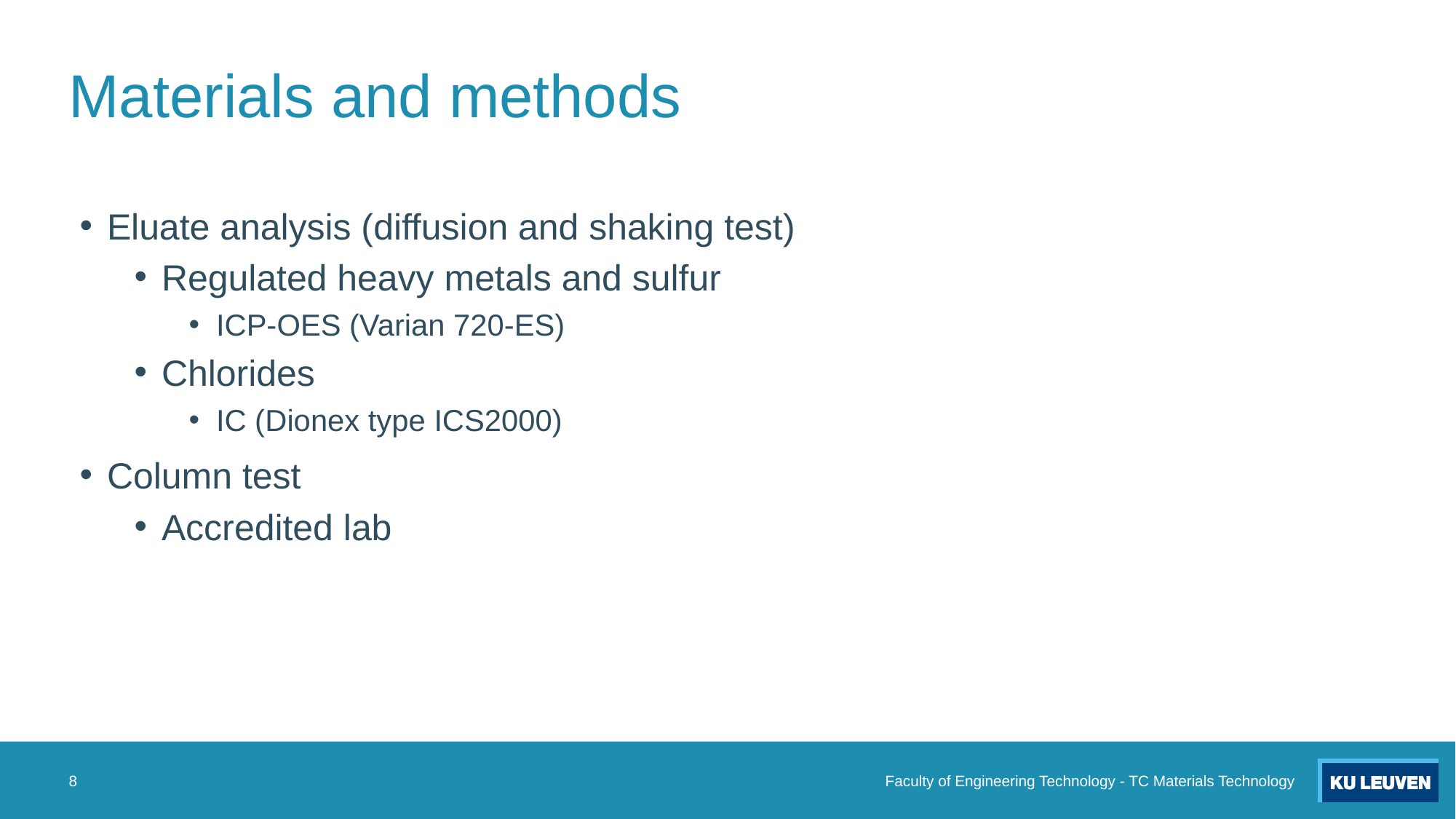

# Materials and methods
Eluate analysis (diffusion and shaking test)
Regulated heavy metals and sulfur
ICP-OES (Varian 720-ES)
Chlorides
IC (Dionex type ICS2000)
Column test
Accredited lab

8
Faculty of Engineering Technology - TC Materials Technology